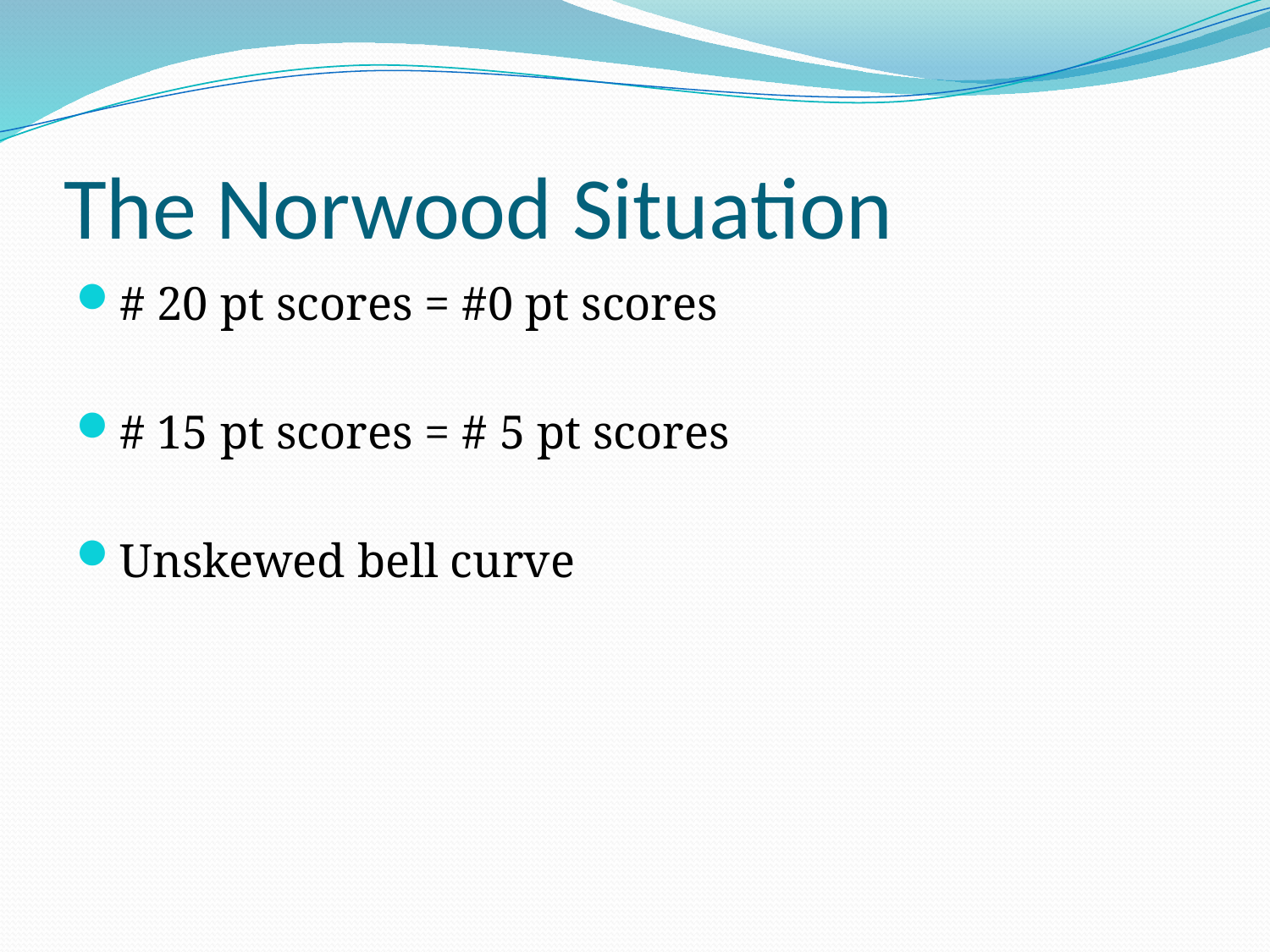

# The Norwood Situation
# 20 pt scores = #0 pt scores

# 15 pt scores = # 5 pt scores

Unskewed bell curve